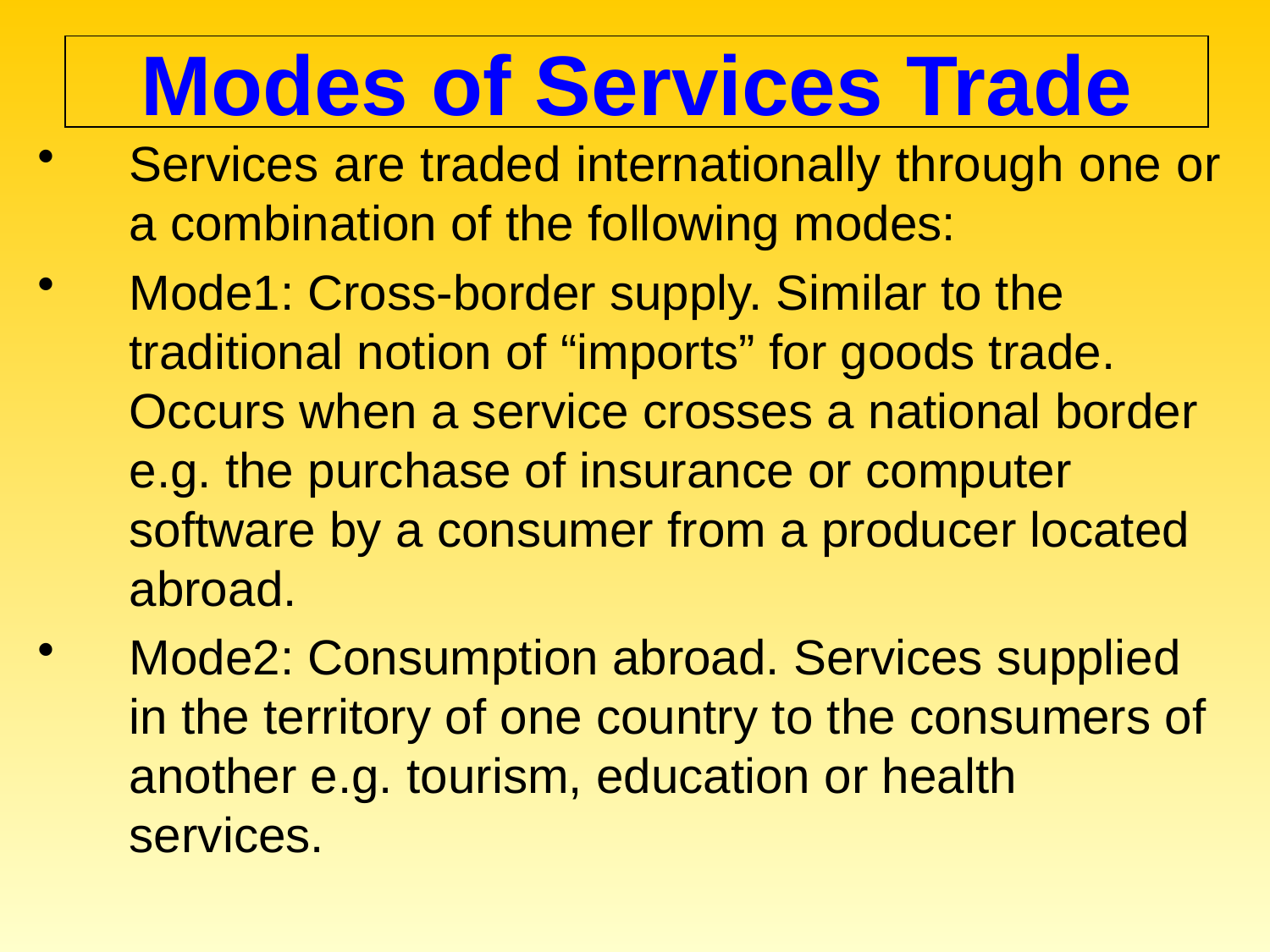

# Modes of Services Trade

Services are traded internationally through one or a combination of the following modes:
Mode1: Cross-border supply. Similar to the traditional notion of “imports” for goods trade. Occurs when a service crosses a national border e.g. the purchase of insurance or computer software by a consumer from a producer located abroad.
Mode2: Consumption abroad. Services supplied in the territory of one country to the consumers of another e.g. tourism, education or health services.